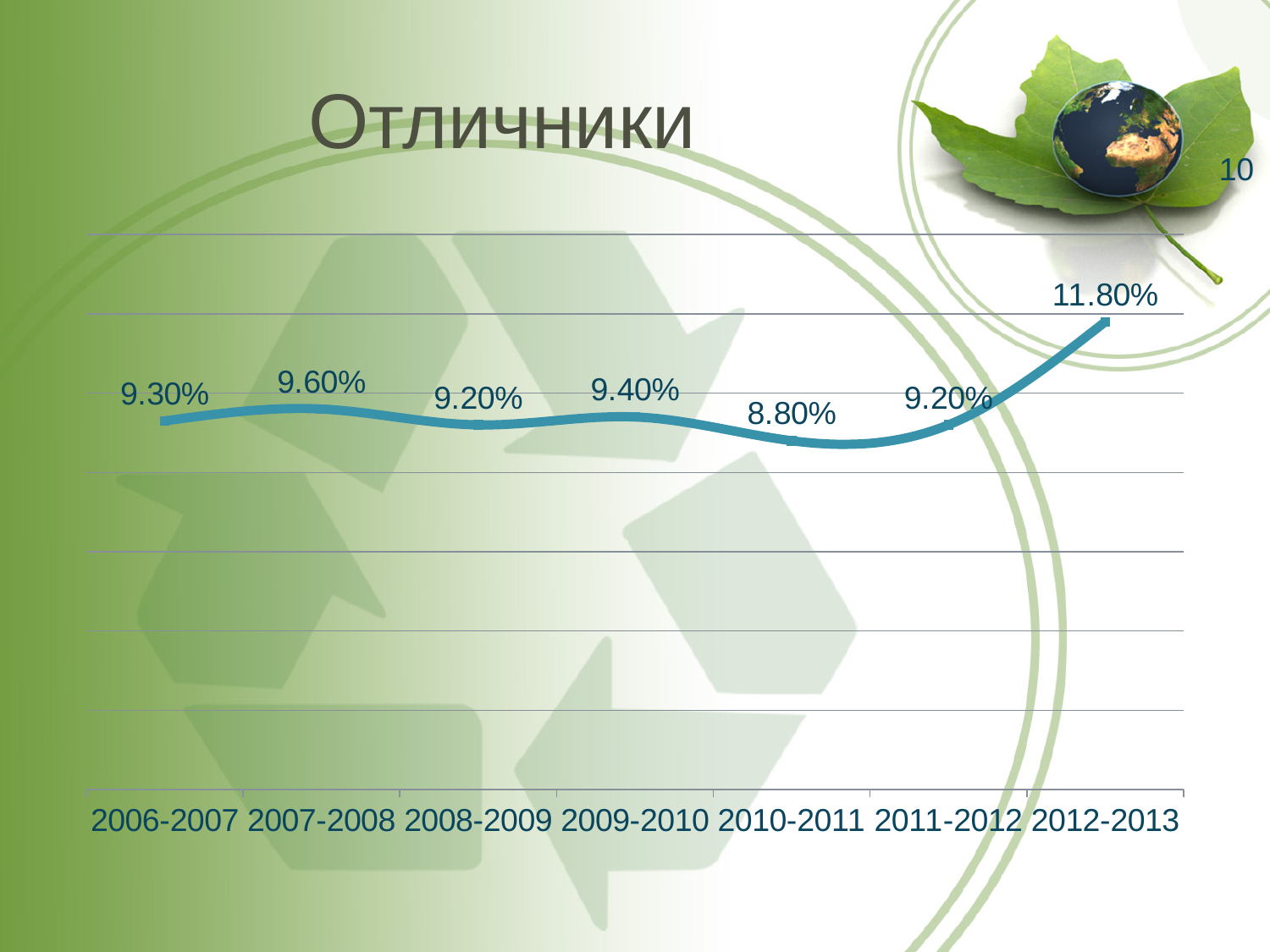

# Отличники
10

### Chart

| Category | Ряд 1 |
|---|---|
| 2006-2007 | 0.09300000000000004 |
| 2007-2008 | 0.096 |
| 2008-2009 | 0.09200000000000003 |
| 2009-2010 | 0.09400000000000001 |
| 2010-2011 | 0.08800000000000002 |
| 2011-2012 | 0.09200000000000003 |
| 2012-2013 | 0.11799999999999998 |